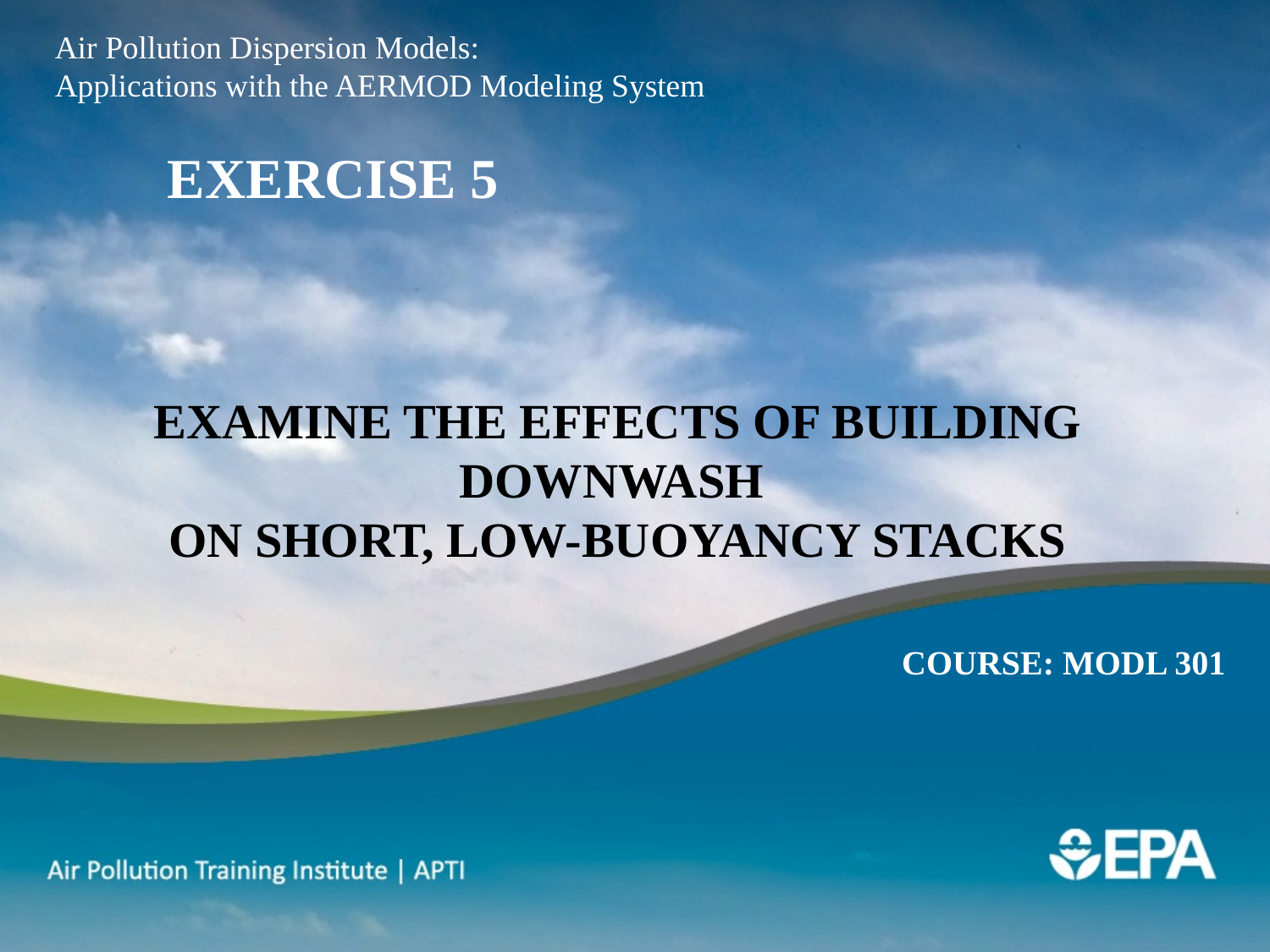

Air Pollution Dispersion Models:
Applications with the AERMOD Modeling System
Exercise 5
Examine the effects of Building Downwash
on short, low-buoyancy stacks
Course: MODL 301